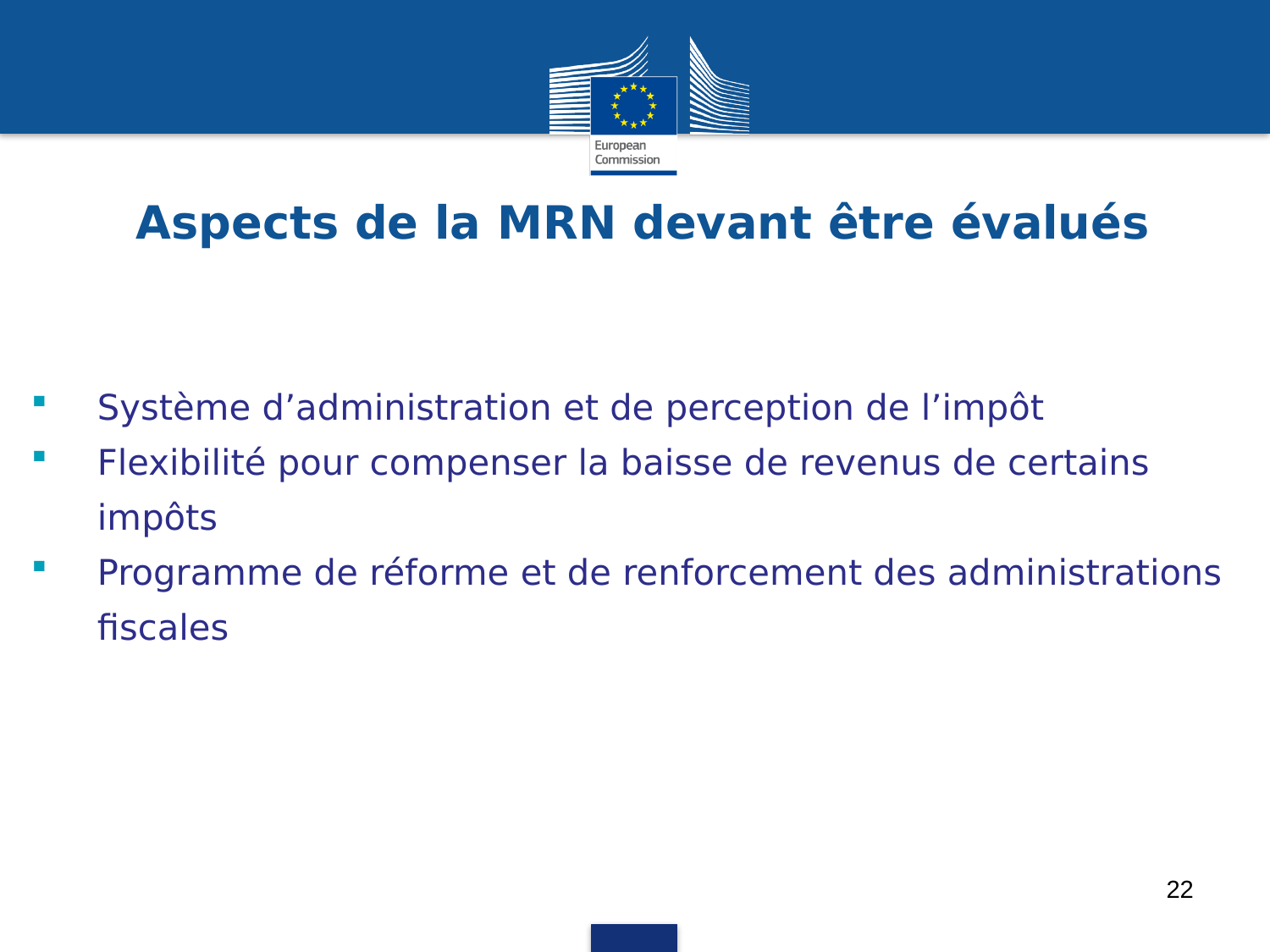

# Aspects de la MRN devant être évalués

Système d’administration et de perception de l’impôt
Flexibilité pour compenser la baisse de revenus de certains impôts
Programme de réforme et de renforcement des administrations fiscales

22